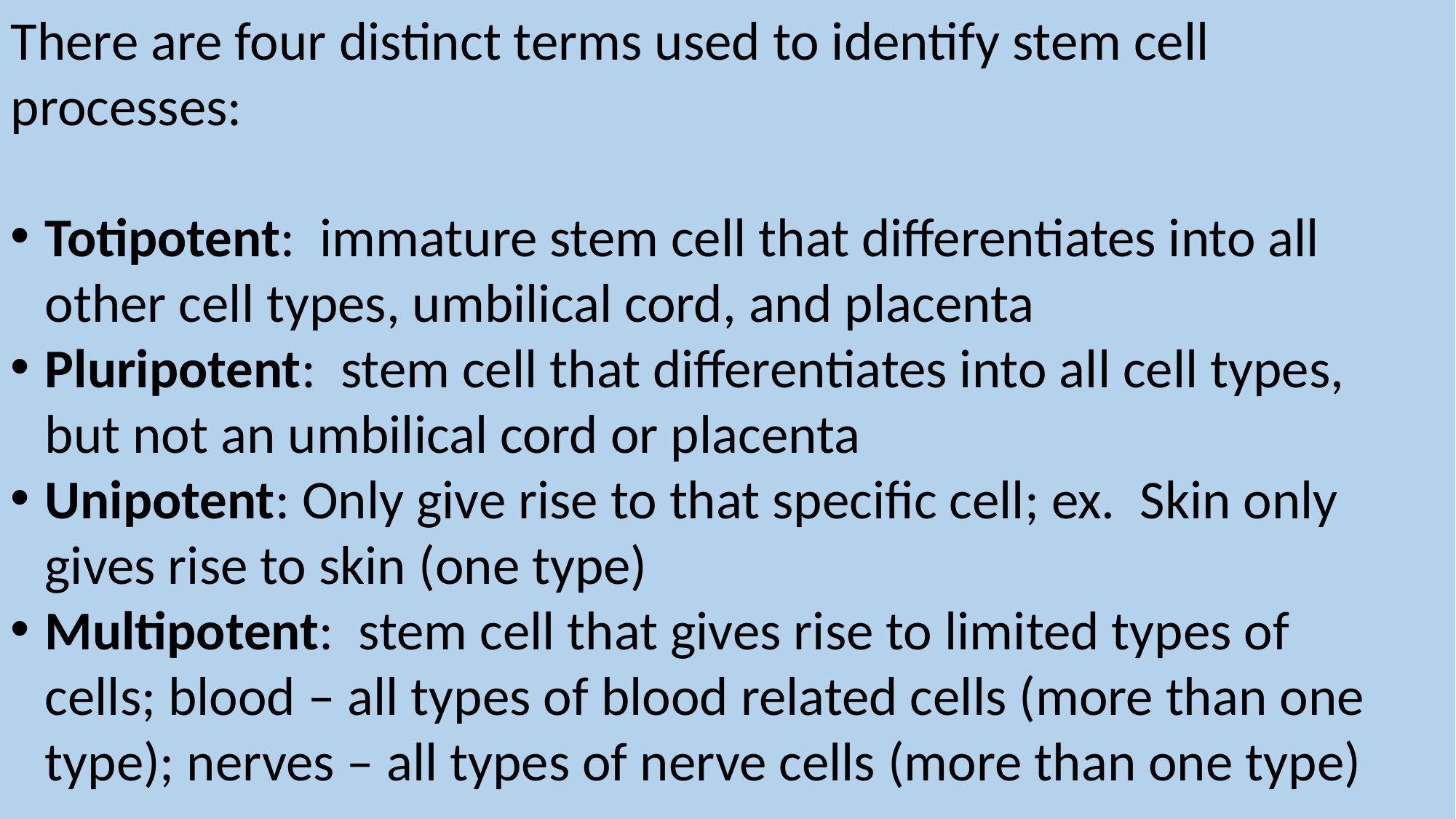

There are four distinct terms used to identify stem cell processes:

Totipotent:  immature stem cell that differentiates into all other cell types, umbilical cord, and placenta
Pluripotent:  stem cell that differentiates into all cell types, but not an umbilical cord or placenta
Unipotent: Only give rise to that specific cell; ex.  Skin only gives rise to skin (one type)
Multipotent:  stem cell that gives rise to limited types of cells; blood – all types of blood related cells (more than one type); nerves – all types of nerve cells (more than one type)